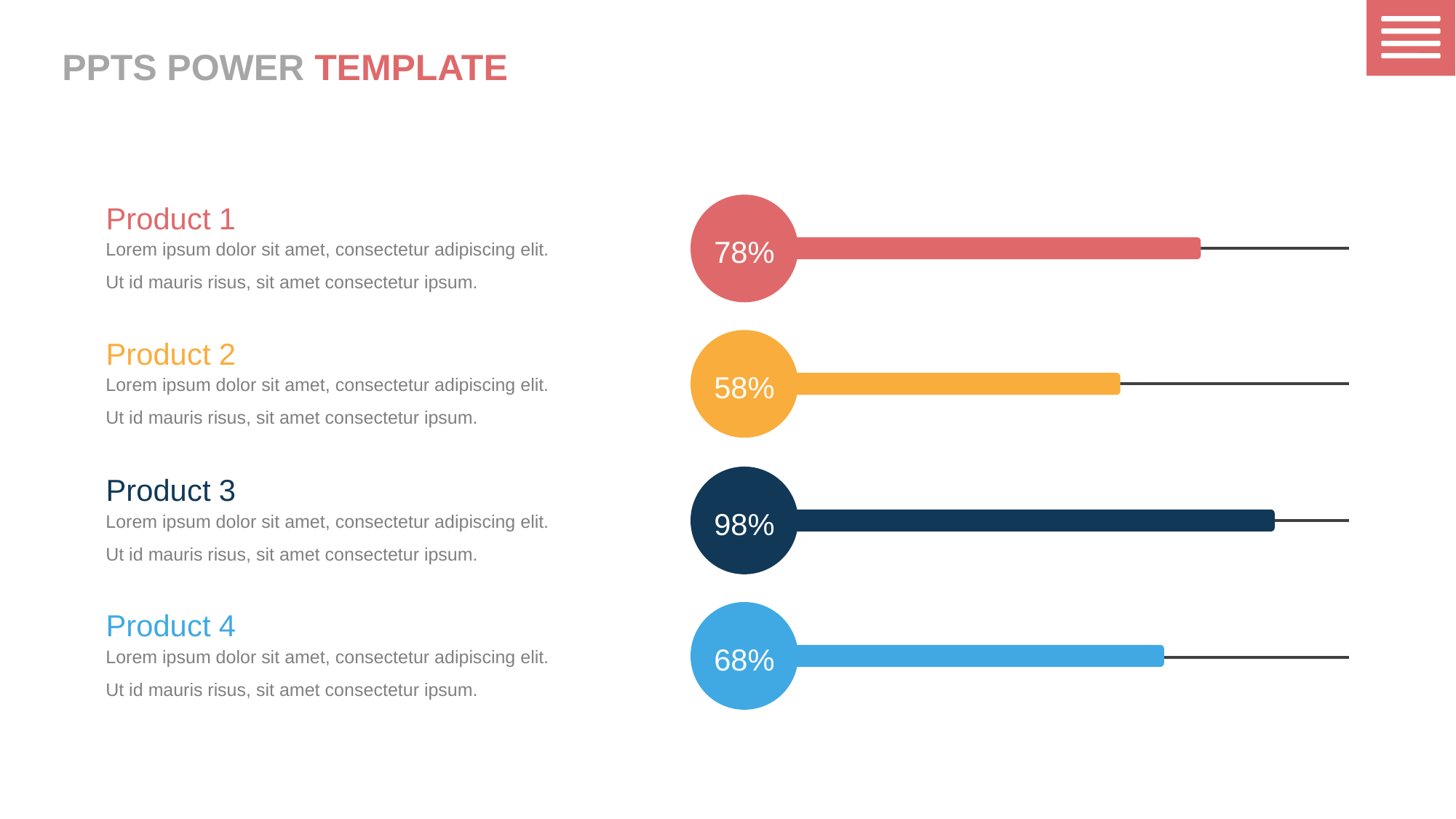

PPTS POWER TEMPLATE

Product 1
Lorem ipsum dolor sit amet, consectetur adipiscing elit. Ut id mauris risus, sit amet consectetur ipsum.
78%

Product 2
Lorem ipsum dolor sit amet, consectetur adipiscing elit. Ut id mauris risus, sit amet consectetur ipsum.
58%

Product 3
Lorem ipsum dolor sit amet, consectetur adipiscing elit. Ut id mauris risus, sit amet consectetur ipsum.
98%

Product 4
Lorem ipsum dolor sit amet, consectetur adipiscing elit. Ut id mauris risus, sit amet consectetur ipsum.
68%